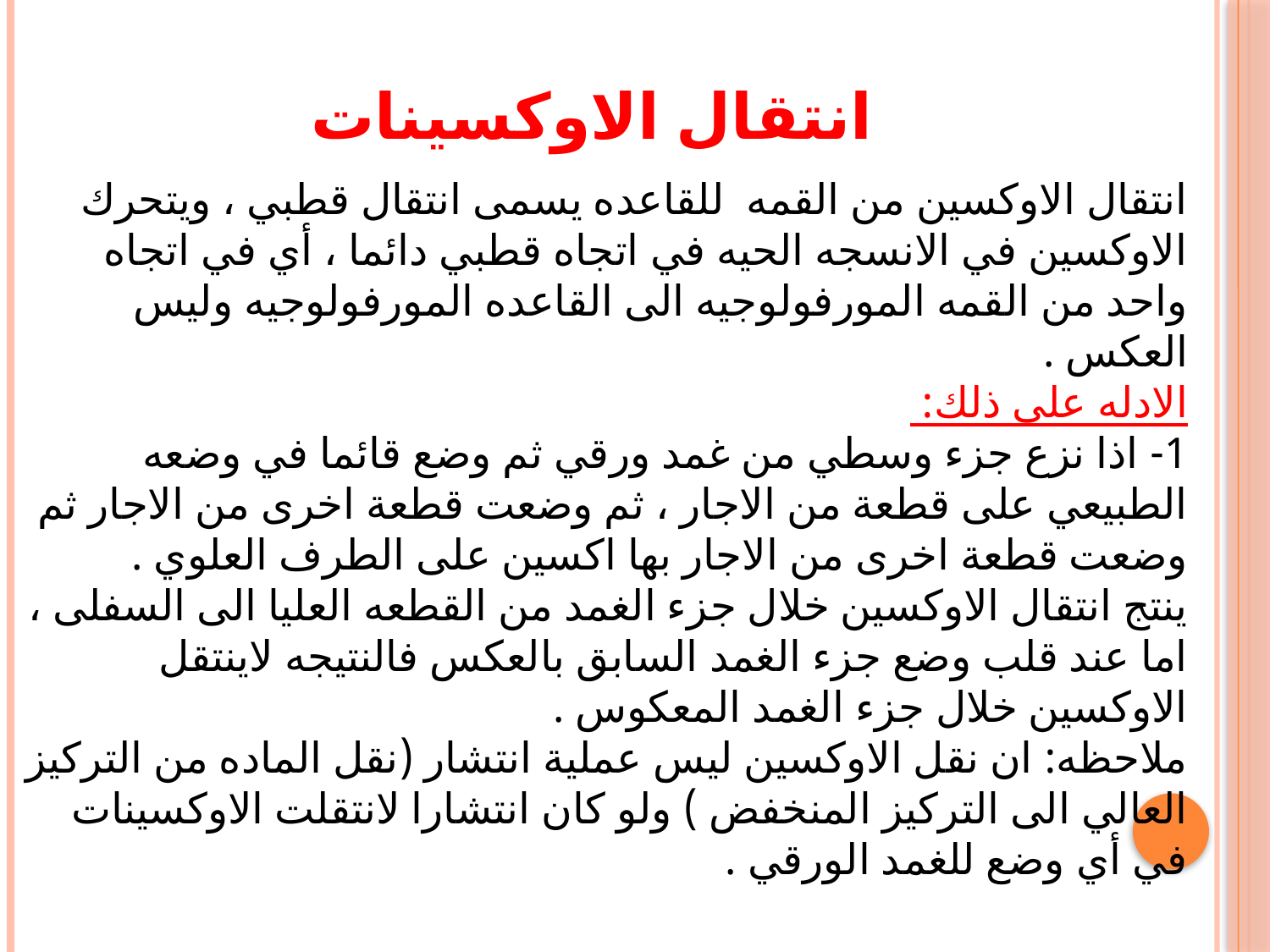

# انتقال الاوكسينات
انتقال الاوكسين من القمه  للقاعده يسمى انتقال قطبي ، ويتحرك الاوكسين في الانسجه الحيه في اتجاه قطبي دائما ، أي في اتجاه واحد من القمه المورفولوجيه الى القاعده المورفولوجيه وليس العكس .
الادله على ذلك:
1- اذا نزع جزء وسطي من غمد ورقي ثم وضع قائما في وضعه الطبيعي على قطعة من الاجار ، ثم وضعت قطعة اخرى من الاجار ثم وضعت قطعة اخرى من الاجار بها اكسين على الطرف العلوي .
ينتج انتقال الاوكسين خلال جزء الغمد من القطعه العليا الى السفلى ، اما عند قلب وضع جزء الغمد السابق بالعكس فالنتيجه لاينتقل الاوكسين خلال جزء الغمد المعكوس .
ملاحظه: ان نقل الاوكسين ليس عملية انتشار (نقل الماده من التركيز العالي الى التركيز المنخفض ) ولو كان انتشارا لانتقلت الاوكسينات في أي وضع للغمد الورقي .